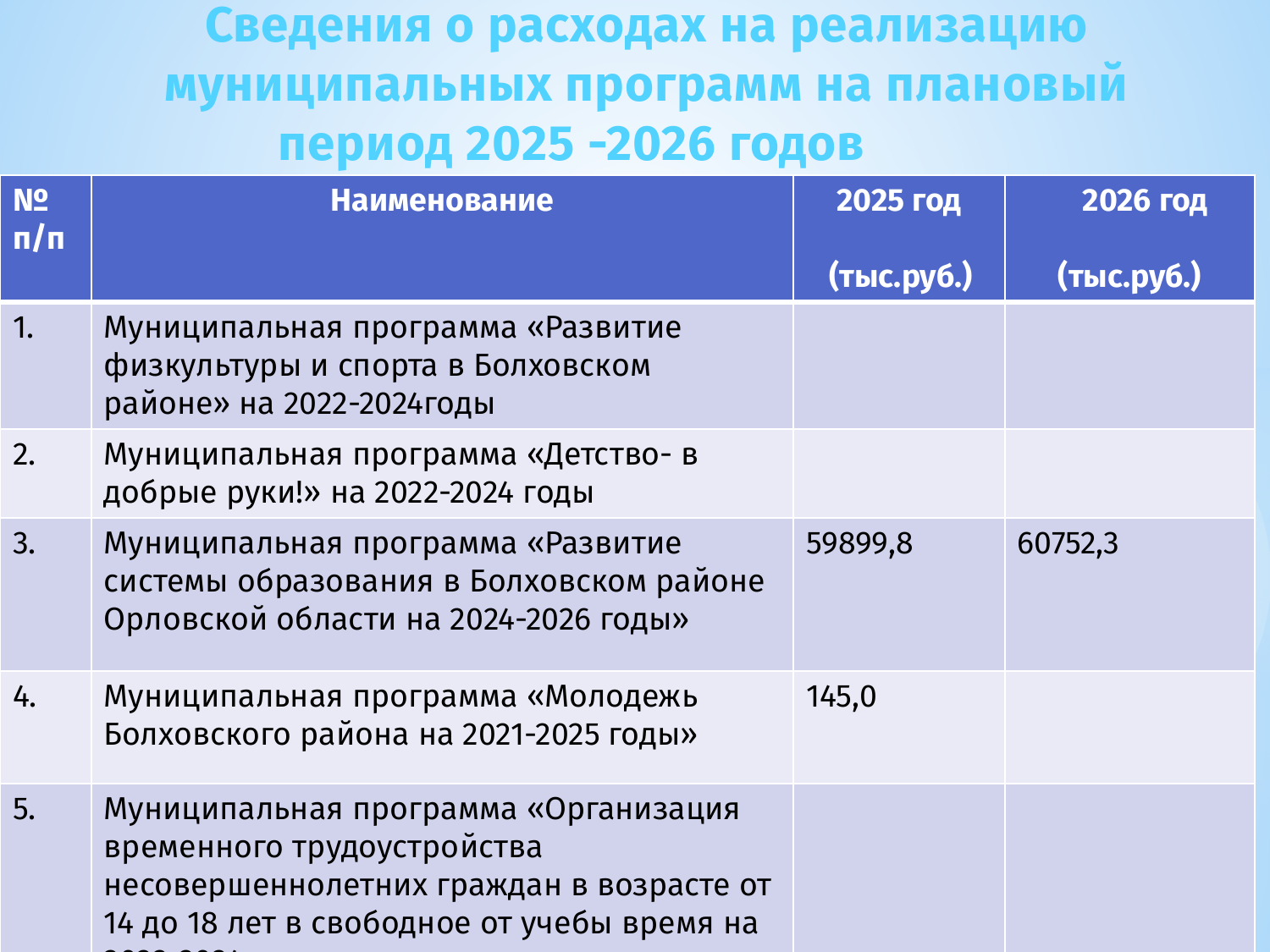

# Сведения о расходах на реализацию муниципальных программ на плановый период 2025 -2026 годов
| № п/п | Наименование | 2025 год (тыс.руб.) | 2026 год (тыс.руб.) |
| --- | --- | --- | --- |
| 1. | Муниципальная программа «Развитие физкультуры и спорта в Болховском районе» на 2022-2024годы |  |  |
| 2. | Муниципальная программа «Детство- в добрые руки!» на 2022-2024 годы |  |  |
| 3. | Муниципальная программа «Развитие системы образования в Болховском районе Орловской области на 2024-2026 годы» | 59899,8 | 60752,3 |
| 4. | Муниципальная программа «Молодежь Болховского района на 2021-2025 годы» | 145,0 |  |
| 5. | Муниципальная программа «Организация временного трудоустройства несовершеннолетних граждан в возрасте от 14 до 18 лет в свободное от учебы время на 2022-2024 годы» |  |  |
| 6. | Муниципальная программа «Улучшение водоснабжения и водоотведения в Болховском районе на 2024-2026 годы» | 1600,0 | 1600,0 |
| 7. | Муниципальная программа «Профилактика терроризма на территории Болховского района Орловской области на 2023-2024 годы» |  |  |
| 8. | Муниципальная программа «Обеспечение безопасности дорожного движения в Болховском районе на 2024-2026 годы» | 30,0 | 30,0 |
| 9. | Районная целевая программа «Наказы избирателей на 2024 год» |  |  |
| 10. | Муниципальная программа «Развитие архивного дела в Болховском районе Орловской области на 2024-2026 годы» | 10,0 | 10,0 |
| 11. | Муниципальная программа «Социальная поддержка инвалидов (доступная среда) в Болховском районе на 2022-2024 годы» |  |  |
| 12. | Муниципальная программа «Строительство и ремонт автомобильных дорог на территории Болховского района на 2022-2024 годы» (дорожный фонд) | 8887,0 | 9201,0 |
| 13. | Муниципальная программа «Сохранение и реконструкция мемориальных объектов в Болховском районе на 2024-2025 годы» | 150,0 |  |
| 14. | Муниципальная программа «Совершенствование системы профилактики правонарушений и усиление борьбы с преступностью на 2024-2024 годы» | 31,2 | 31,2 |
| 15. | Муниципальная программа «Развитие муниципальной службы в Болховском районе на 2024-2026 годы» | 20,0 | 20,0 |
| 16. | Муниципальная программа «Развитие сферы культуры в Болховском районе на 2023-2024 годы» |  |  |
| 17. | Муниципальная программа «Комплексное развитие сельских территорий Болховского района Орловской области на 2024-2026 годы» | 200,0 | 200,0 |
| 18. | Муниципальная программа «Развитие системы безопасности в Болховском районе на 2022-2024 годы» |  |  |
| 19. | Муниципальная программа «Обеспечение жильем молодых семей на 2021-2025 годы» | 150,0 |  |
| 20. | Муниципальная программа «Поддержка социально ориентированных некоммерческих организаций в Болховском районе на 2022-2024 годы» |  |  |
| 21. | Муниципальная программа «Обращение с твердыми коммунальными отходами на территории Болховского района на 2024-2026 годы» | 360,0 | 360,0 |
|  | ВСЕГО | 71483,0 | 72204,5 |